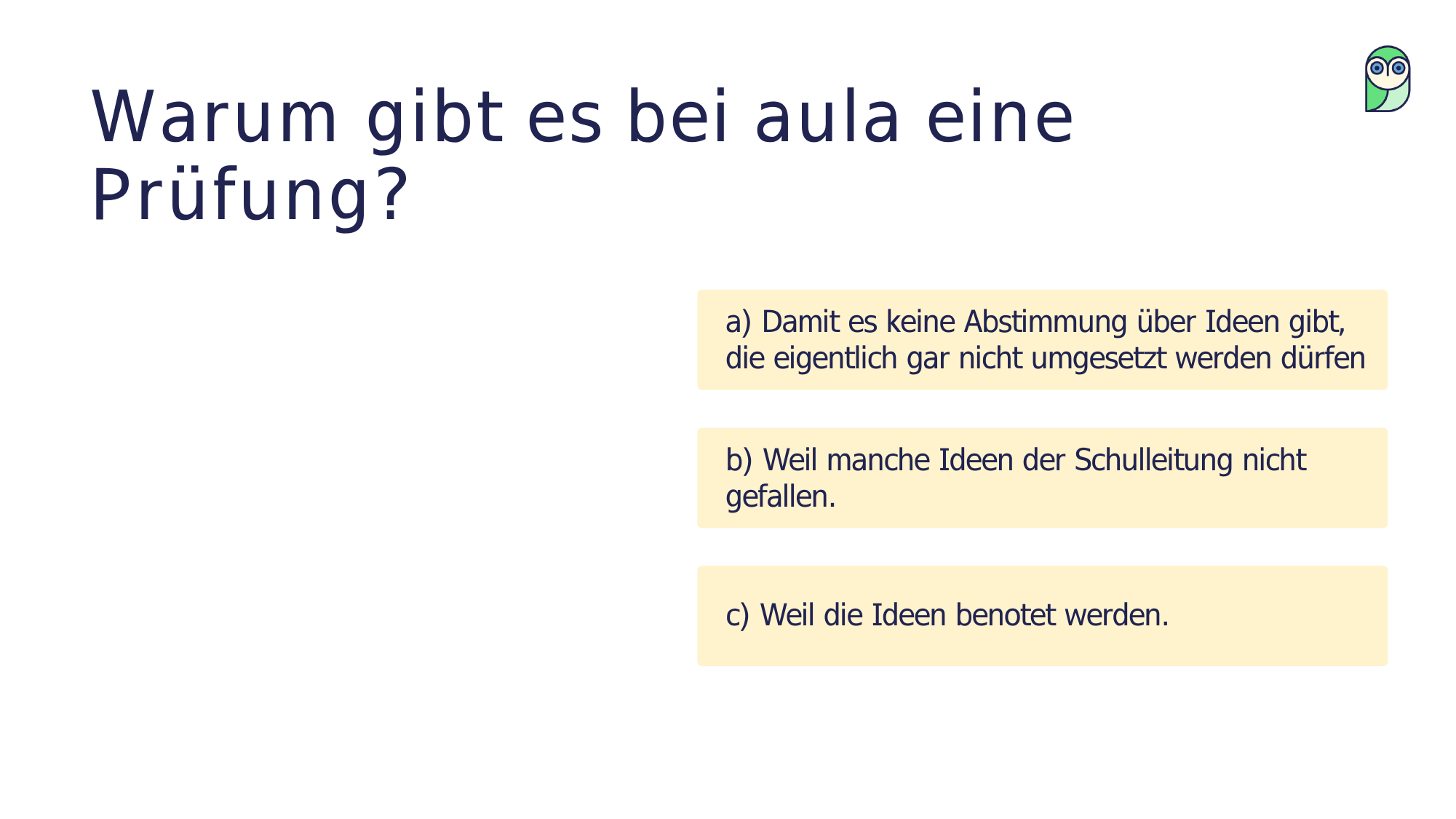

Warum gibt es bei aula eine Prüfung?

a) Damit es keine Abstimmung über Ideen gibt, die eigentlich gar nicht umgesetzt werden dürfen

b) Weil manche Ideen der Schulleitung nicht gefallen.

c) Weil die Ideen benotet werden.